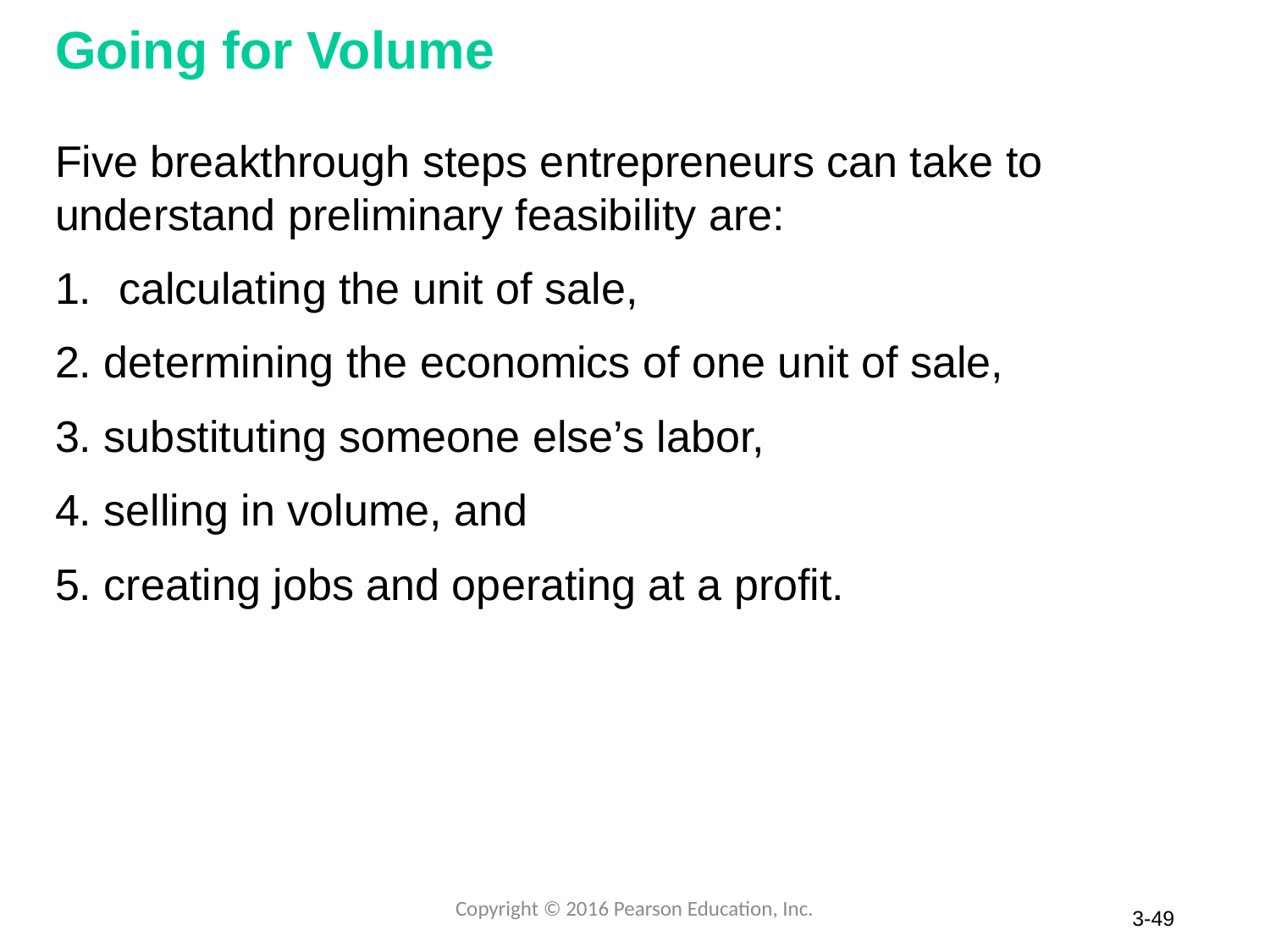

# Going for Volume
Five breakthrough steps entrepreneurs can take to understand preliminary feasibility are:

calculating the unit of sale,

2. determining the economics of one unit of sale,

3. substituting someone else’s labor,

4. selling in volume, and

5. creating jobs and operating at a profit.
Copyright © 2016 Pearson Education, Inc.